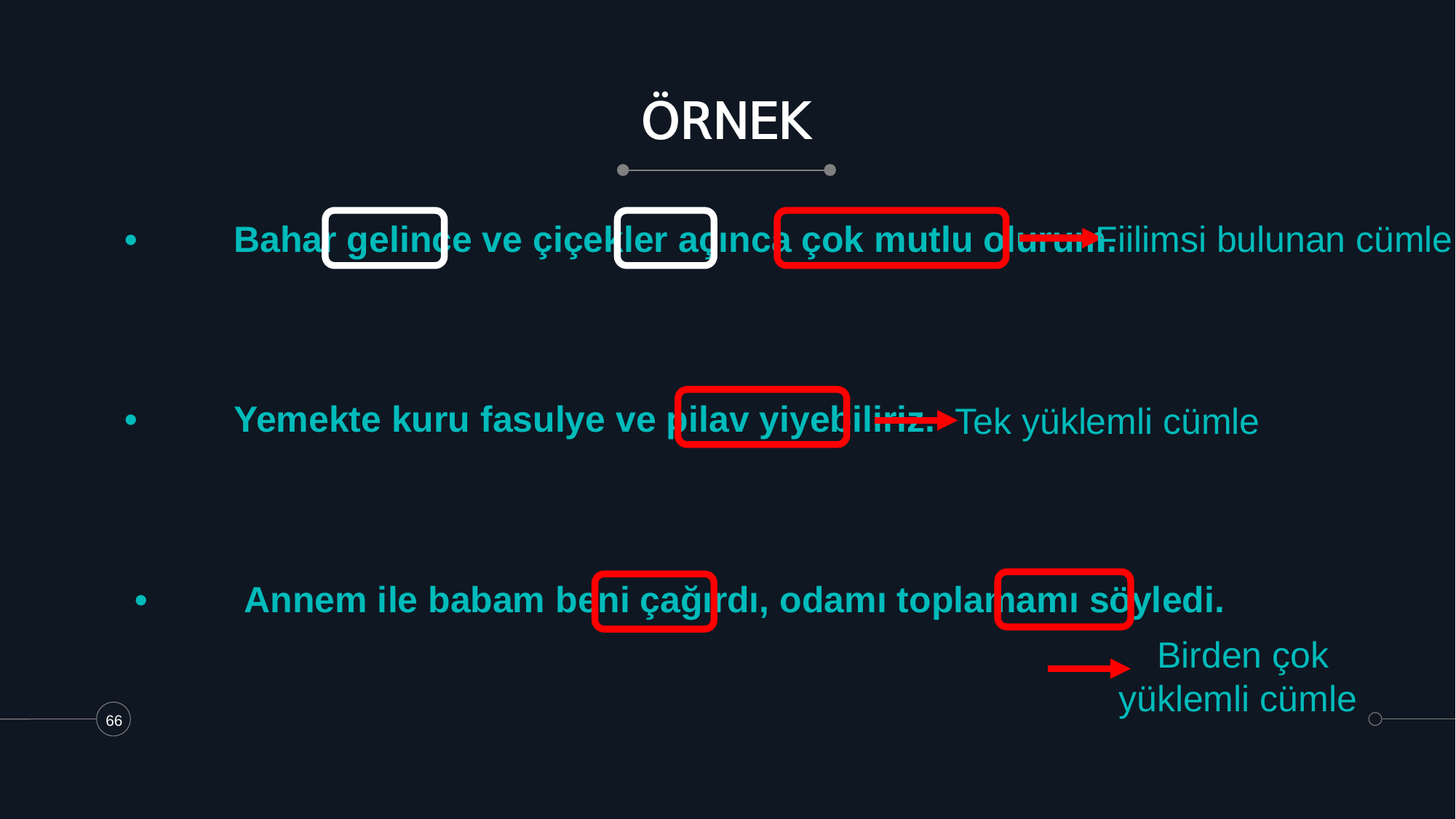

# ÖRNEK

Fiilimsi bulunan cümle

•	Bahar gelince ve çiçekler açınca çok mutlu olurum.

Tek yüklemli cümle
•	Yemekte kuru fasulye ve pilav yiyebiliriz.

•	Annem ile babam beni çağırdı, odamı toplamamı söyledi.
Birden çok yüklemli cümle
66